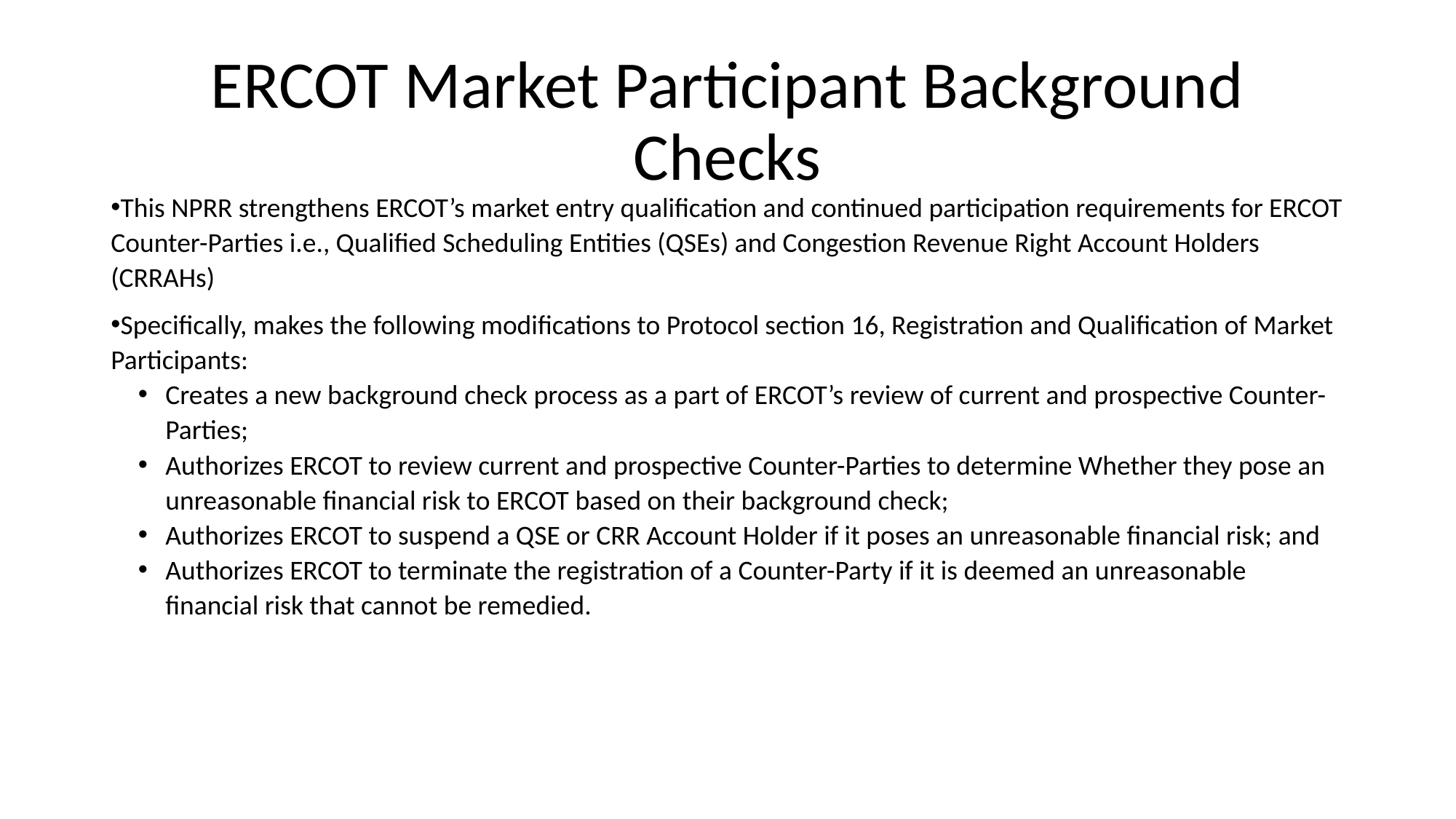

# ERCOT Market Participant Background Checks
This NPRR strengthens ERCOT’s market entry qualification and continued participation requirements for ERCOT Counter-Parties i.e., Qualified Scheduling Entities (QSEs) and Congestion Revenue Right Account Holders (CRRAHs)
Specifically, makes the following modifications to Protocol section 16, Registration and Qualification of Market Participants:
Creates a new background check process as a part of ERCOT’s review of current and prospective Counter-Parties;
Authorizes ERCOT to review current and prospective Counter-Parties to determine Whether they pose an unreasonable financial risk to ERCOT based on their background check;
Authorizes ERCOT to suspend a QSE or CRR Account Holder if it poses an unreasonable financial risk; and
Authorizes ERCOT to terminate the registration of a Counter-Party if it is deemed an unreasonable financial risk that cannot be remedied.